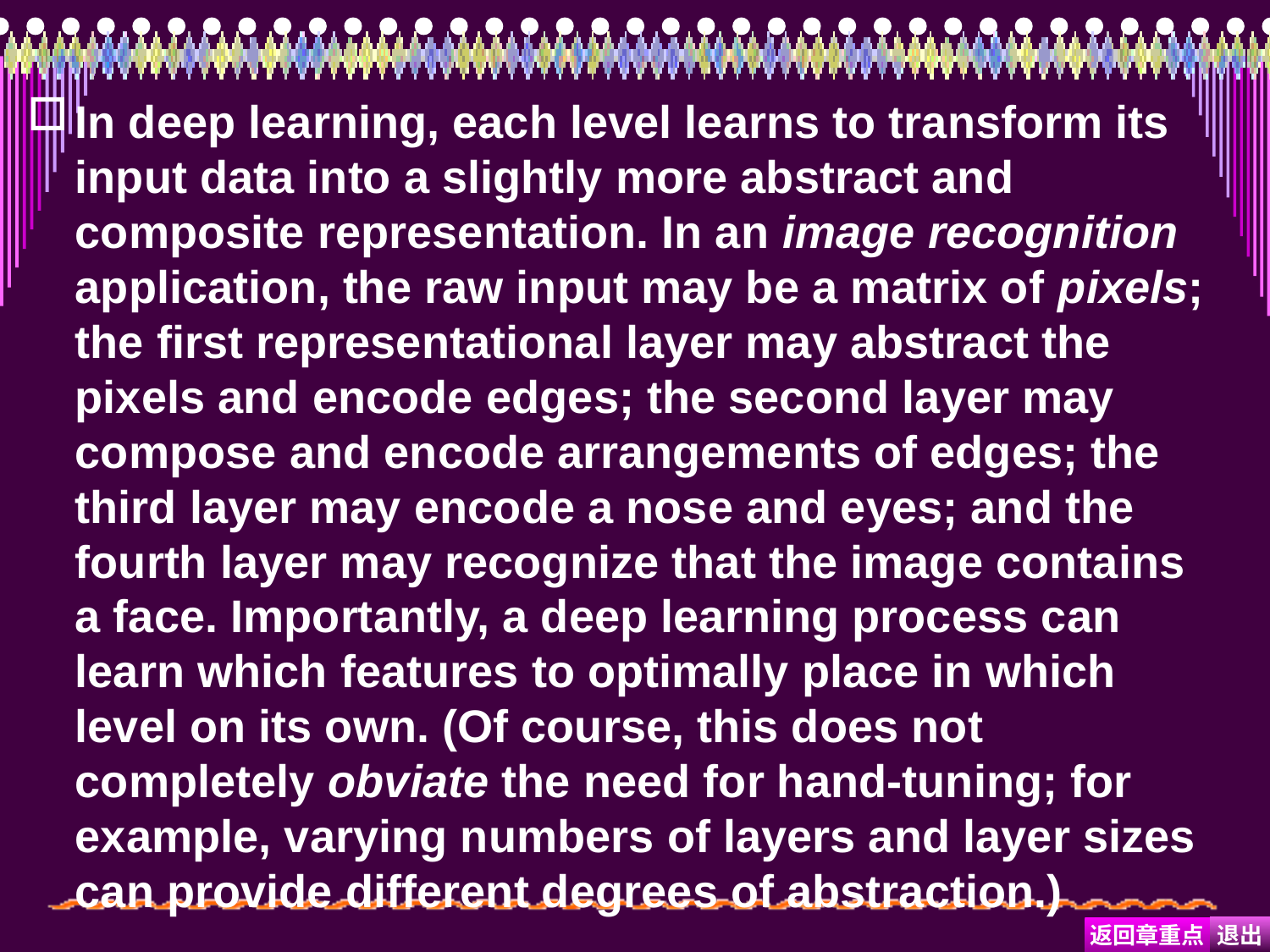

#
In deep learning, each level learns to transform its input data into a slightly more abstract and composite representation. In an image recognition application, the raw input may be a matrix of pixels; the first representational layer may abstract the pixels and encode edges; the second layer may compose and encode arrangements of edges; the third layer may encode a nose and eyes; and the fourth layer may recognize that the image contains a face. Importantly, a deep learning process can learn which features to optimally place in which level on its own. (Of course, this does not completely obviate the need for hand-tuning; for example, varying numbers of layers and layer sizes can provide different degrees of abstraction.)